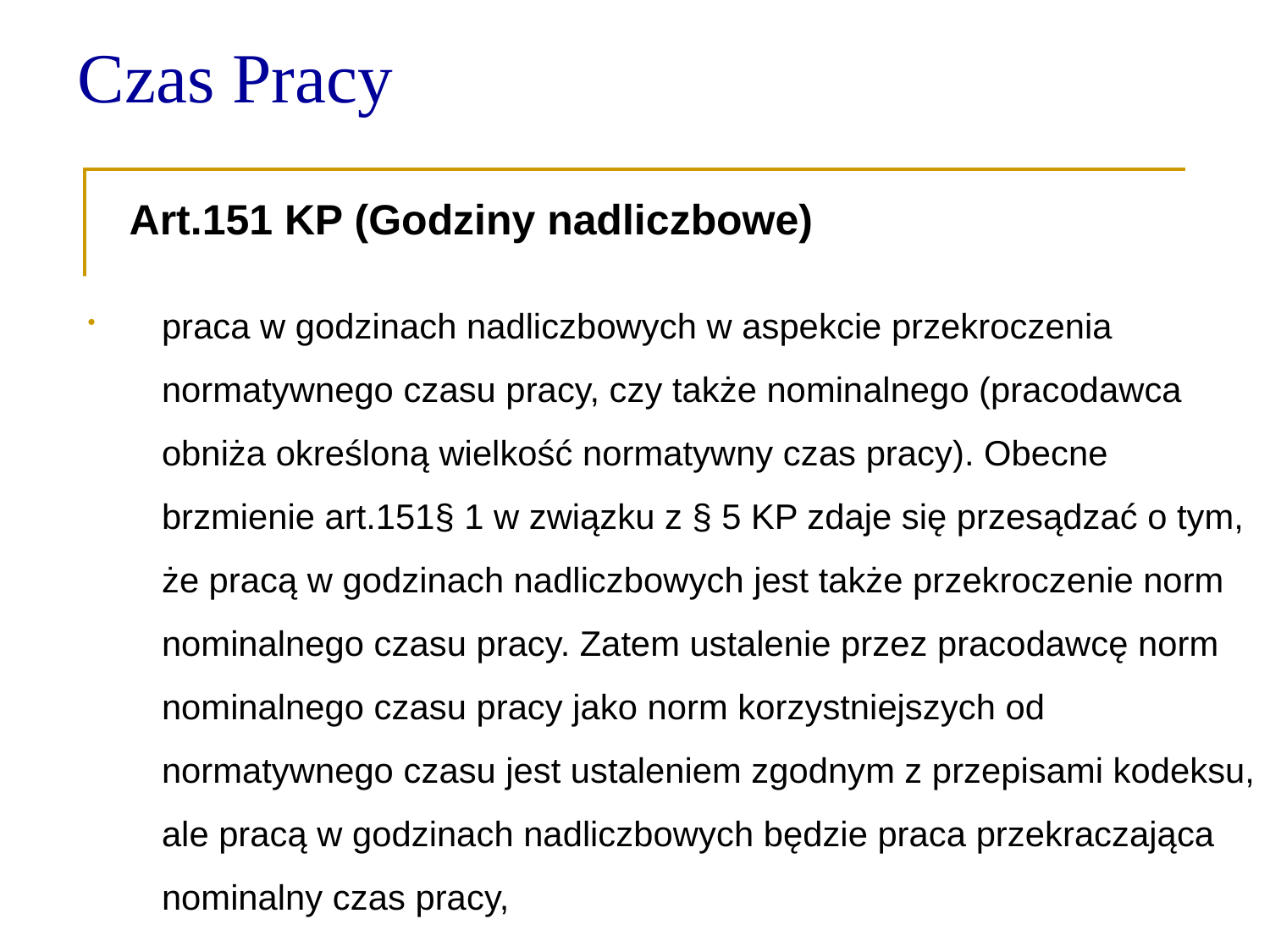

Czas Pracy
 Art.151 KP (Godziny nadliczbowe)
praca w godzinach nadliczbowych w aspekcie przekroczenia normatywnego czasu pracy, czy także nominalnego (pracodawca obniża określoną wielkość normatywny czas pracy). Obecne brzmienie art.151§ 1 w związku z § 5 KP zdaje się przesądzać o tym, że pracą w godzinach nadliczbowych jest także przekroczenie norm nominalnego czasu pracy. Zatem ustalenie przez pracodawcę norm nominalnego czasu pracy jako norm korzystniejszych od normatywnego czasu jest ustaleniem zgodnym z przepisami kodeksu, ale pracą w godzinach nadliczbowych będzie praca przekraczająca nominalny czas pracy,